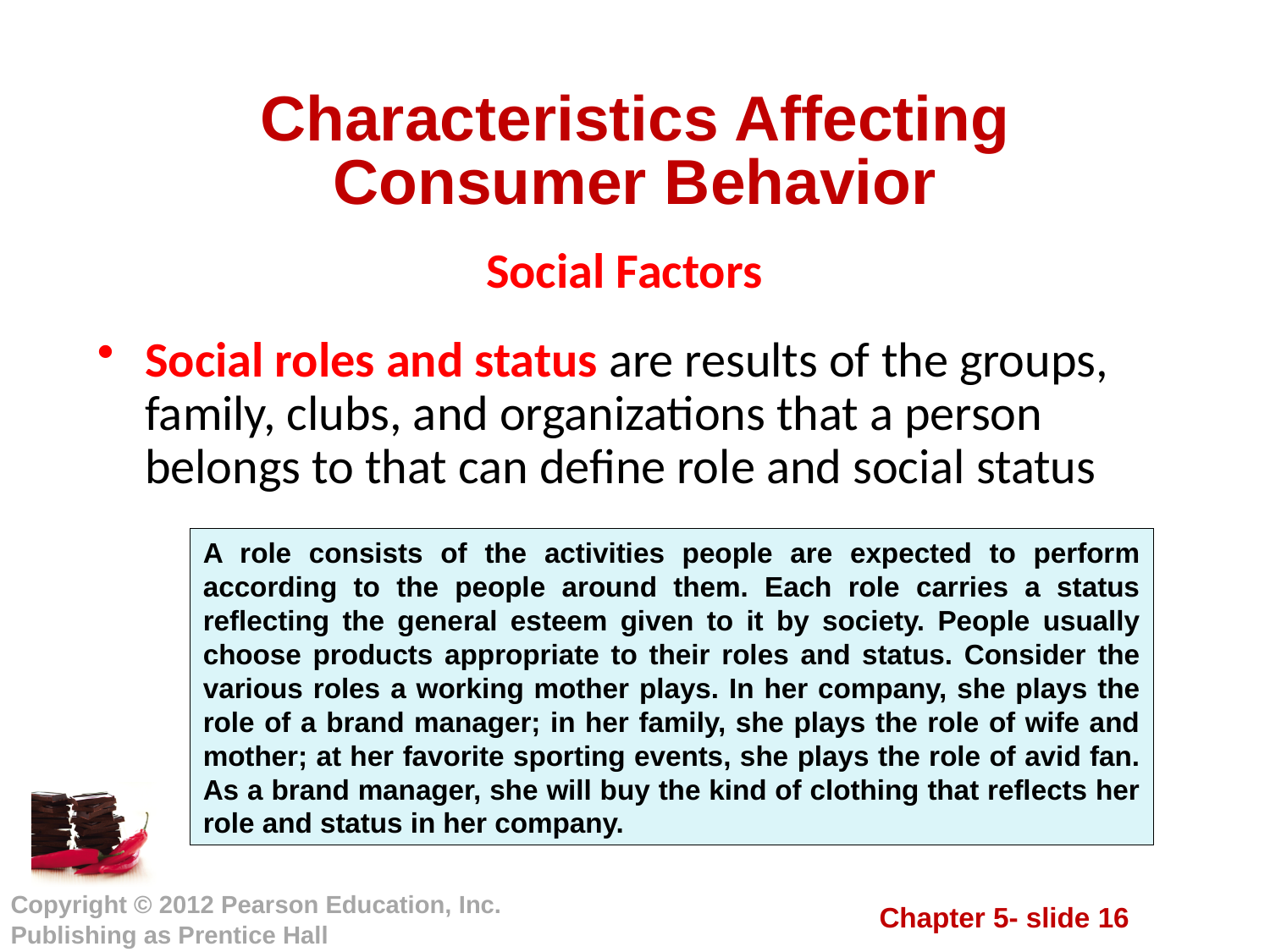

# Characteristics Affecting Consumer Behavior
Social Factors

Social roles and status are results of the groups, family, clubs, and organizations that a person belongs to that can define role and social status

A role consists of the activities people are expected to perform according to the people around them. Each role carries a status reflecting the general esteem given to it by society. People usually choose products appropriate to their roles and status. Consider the various roles a working mother plays. In her company, she plays the role of a brand manager; in her family, she plays the role of wife and mother; at her favorite sporting events, she plays the role of avid fan. As a brand manager, she will buy the kind of clothing that reflects her role and status in her company.